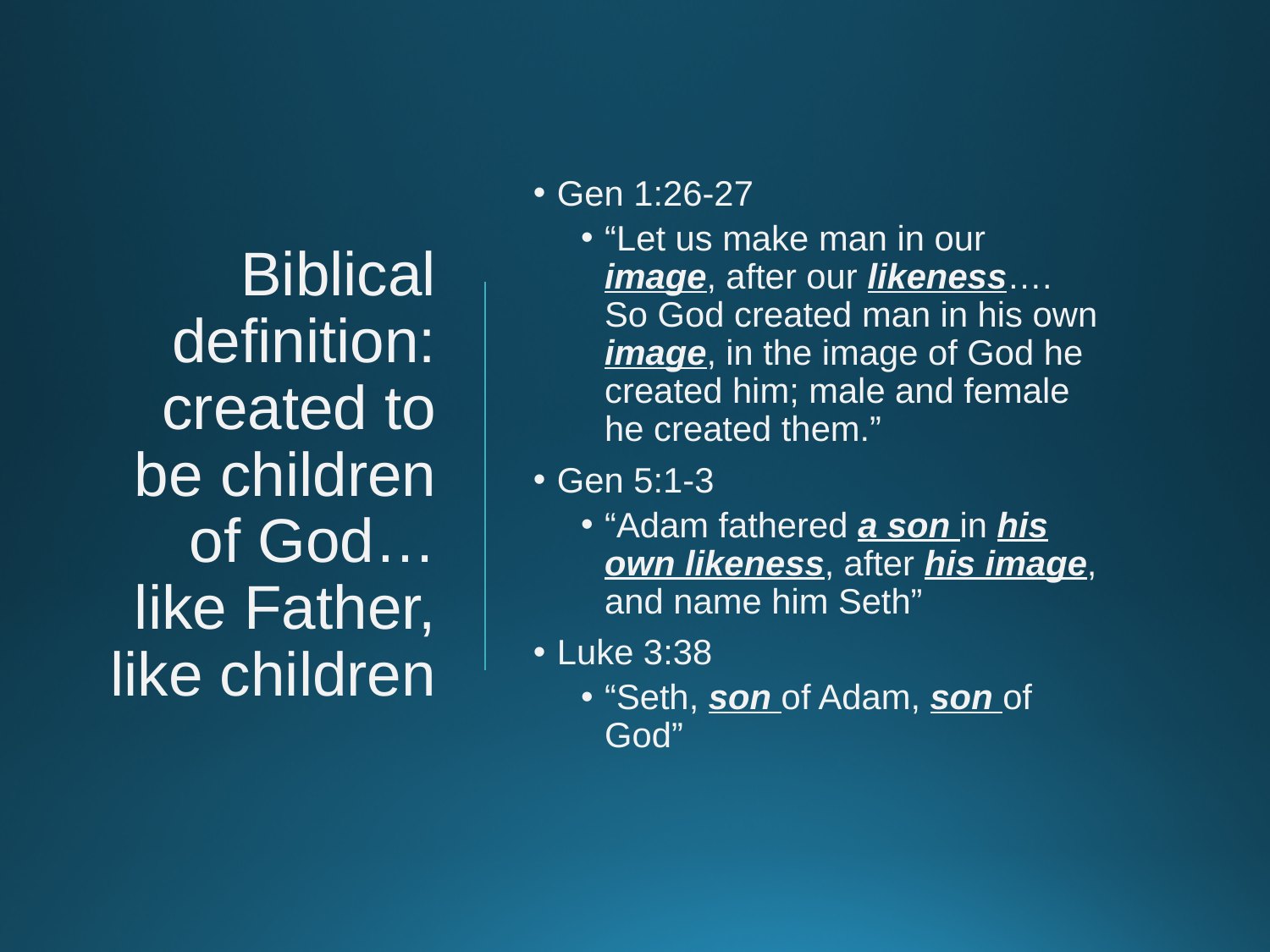

Gen 1:26-27
“Let us make man in our image, after our likeness…. So God created man in his own image, in the image of God he created him; male and female he created them.”
Gen 5:1-3
“Adam fathered a son in his own likeness, after his image, and name him Seth”
Luke 3:38
“Seth, son of Adam, son of God”
# Biblical definition: created to be children of God… like Father, like children